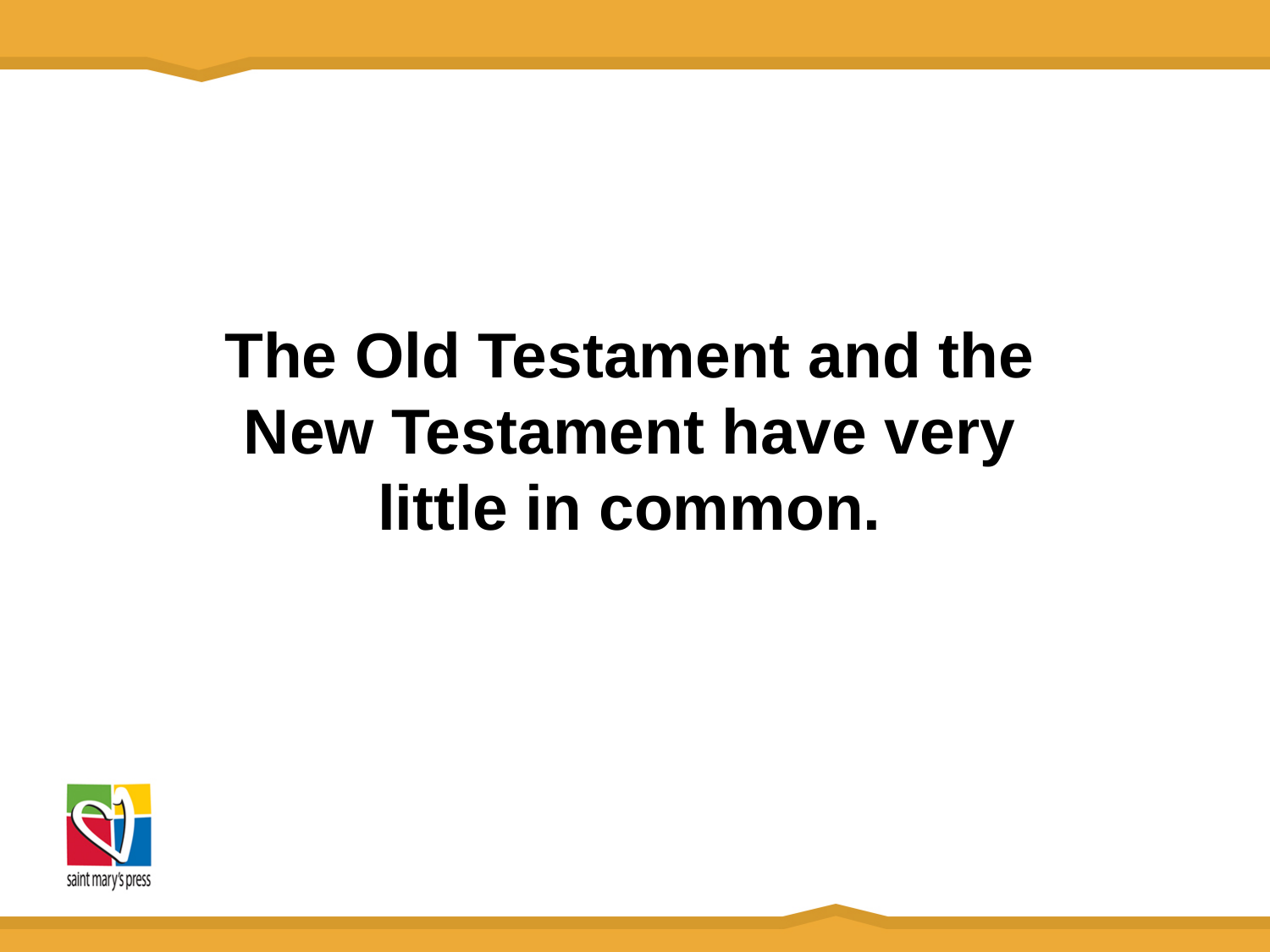

# The Old Testament and the New Testament have very little in common.